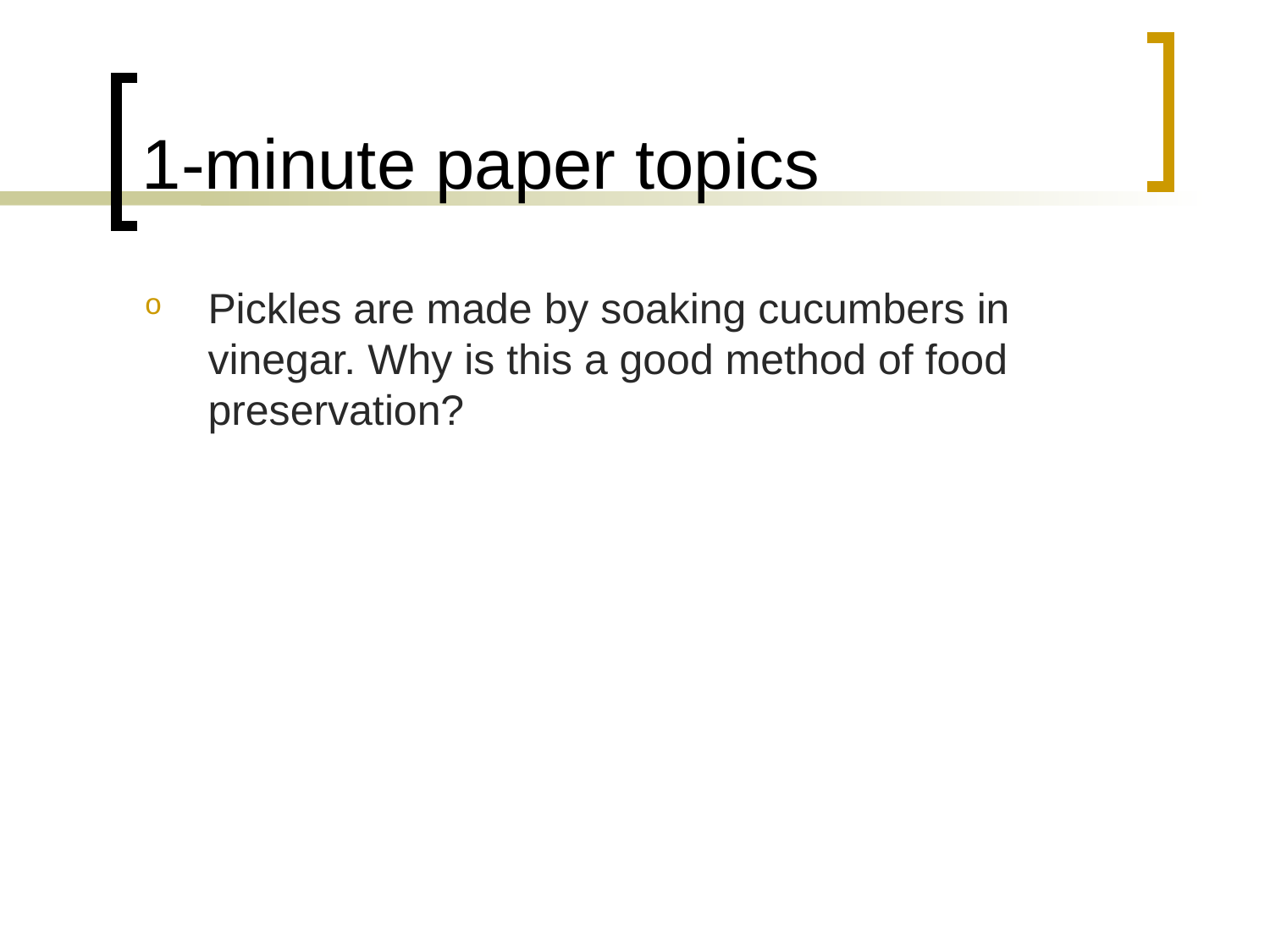

# 1-minute paper topics
Pickles are made by soaking cucumbers in vinegar. Why is this a good method of food preservation?